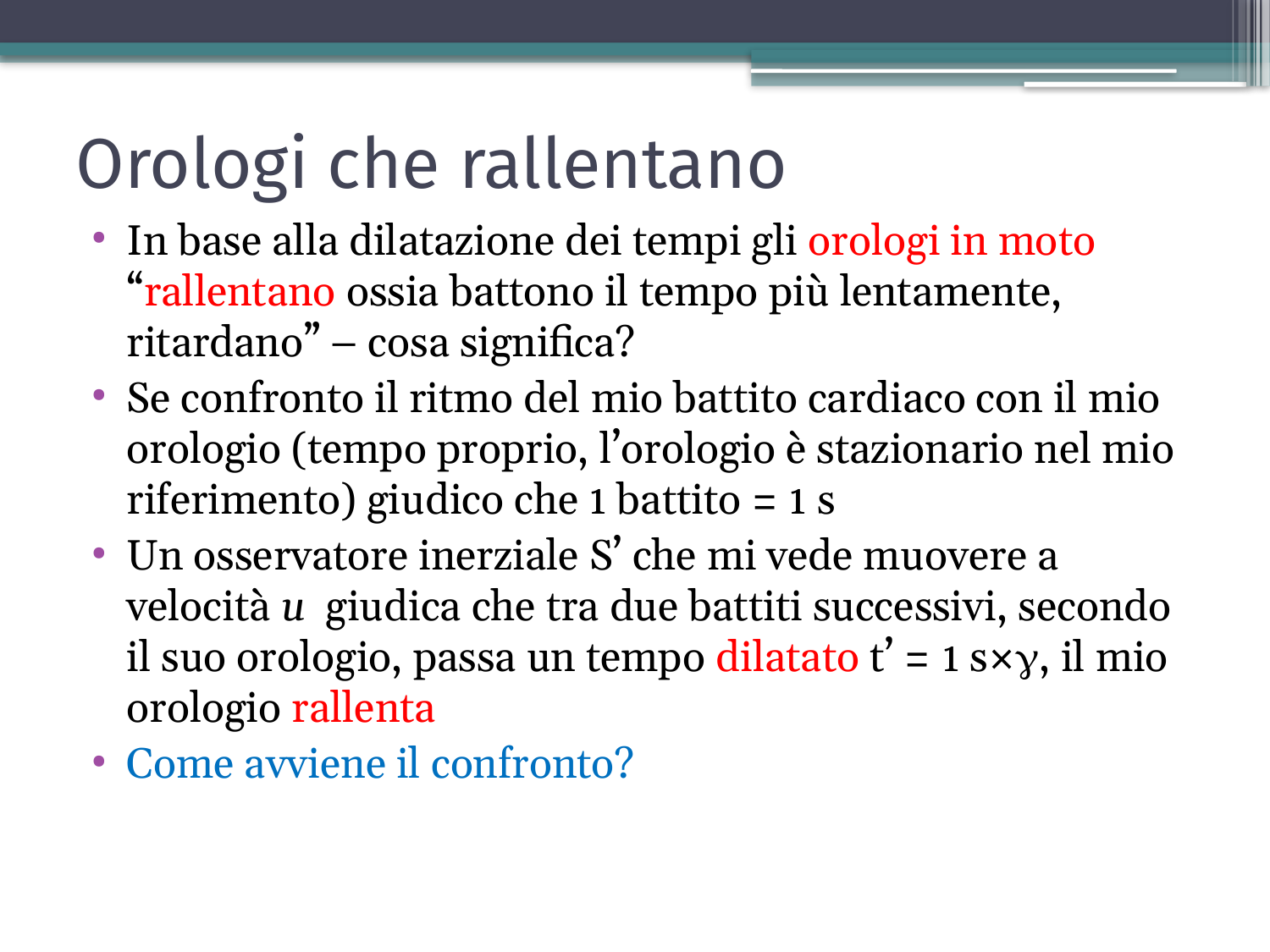

# Orologi che rallentano
In base alla dilatazione dei tempi gli orologi in moto “rallentano ossia battono il tempo più lentamente, ritardano” – cosa significa?
Se confronto il ritmo del mio battito cardiaco con il mio orologio (tempo proprio, l’orologio è stazionario nel mio riferimento) giudico che 1 battito = 1 s
Un osservatore inerziale S’ che mi vede muovere a velocità u  giudica che tra due battiti successivi, secondo il suo orologio, passa un tempo dilatato t’ = 1 s×γ, il mio orologio rallenta
Come avviene il confronto?